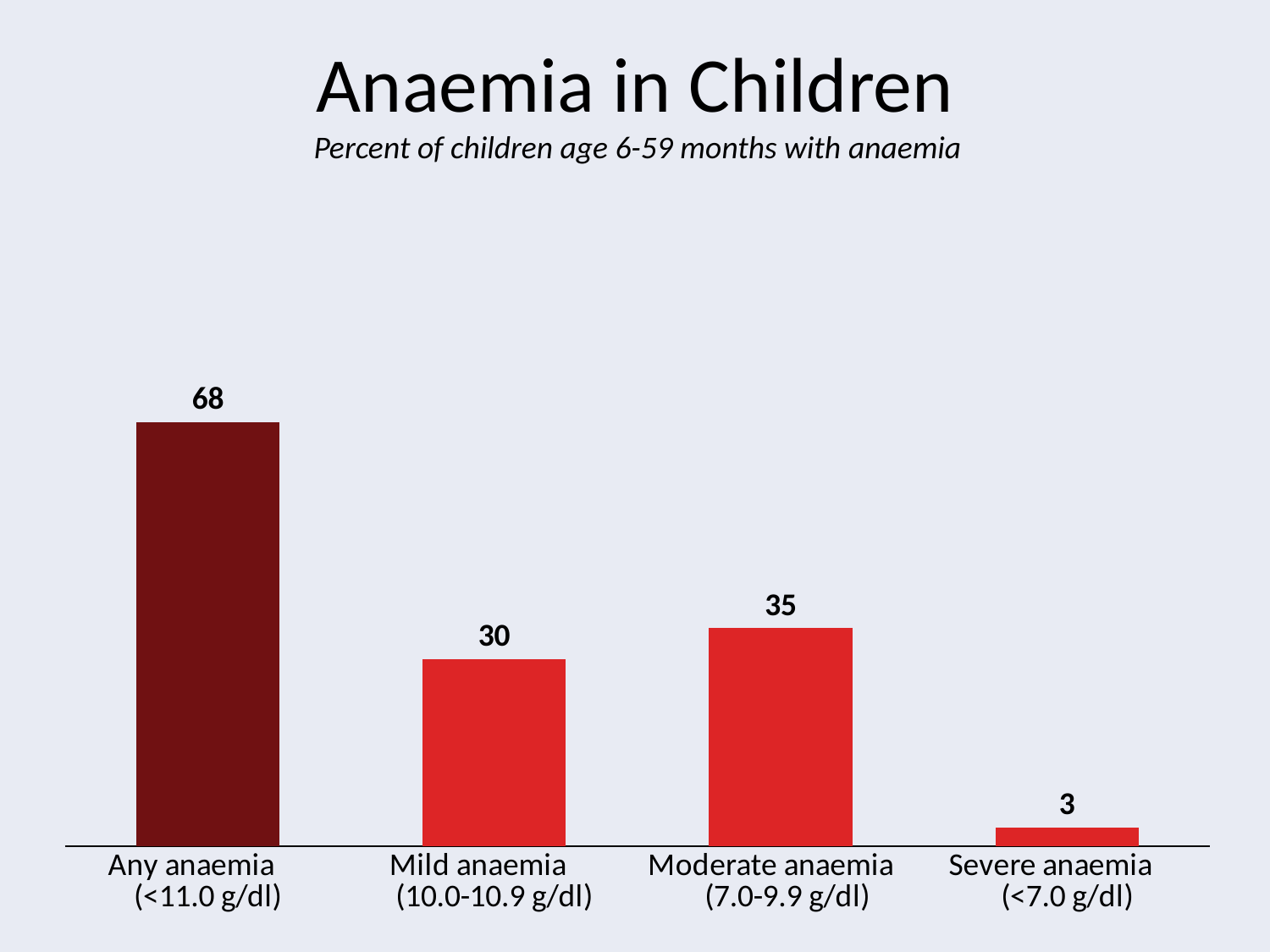

# Anaemia in Children
Percent of children age 6-59 months with anaemia

### Chart

| Category | Series 1 |
|---|---|
| Any anaemia      (<11.0 g/dl) | 68.0 |
| Mild anaemia      (10.0-10.9 g/dl) | 30.0 |
| Moderate anaemia      (7.0-9.9 g/dl) | 35.0 |
| Severe anaemia      (<7.0 g/dl) | 3.0 |